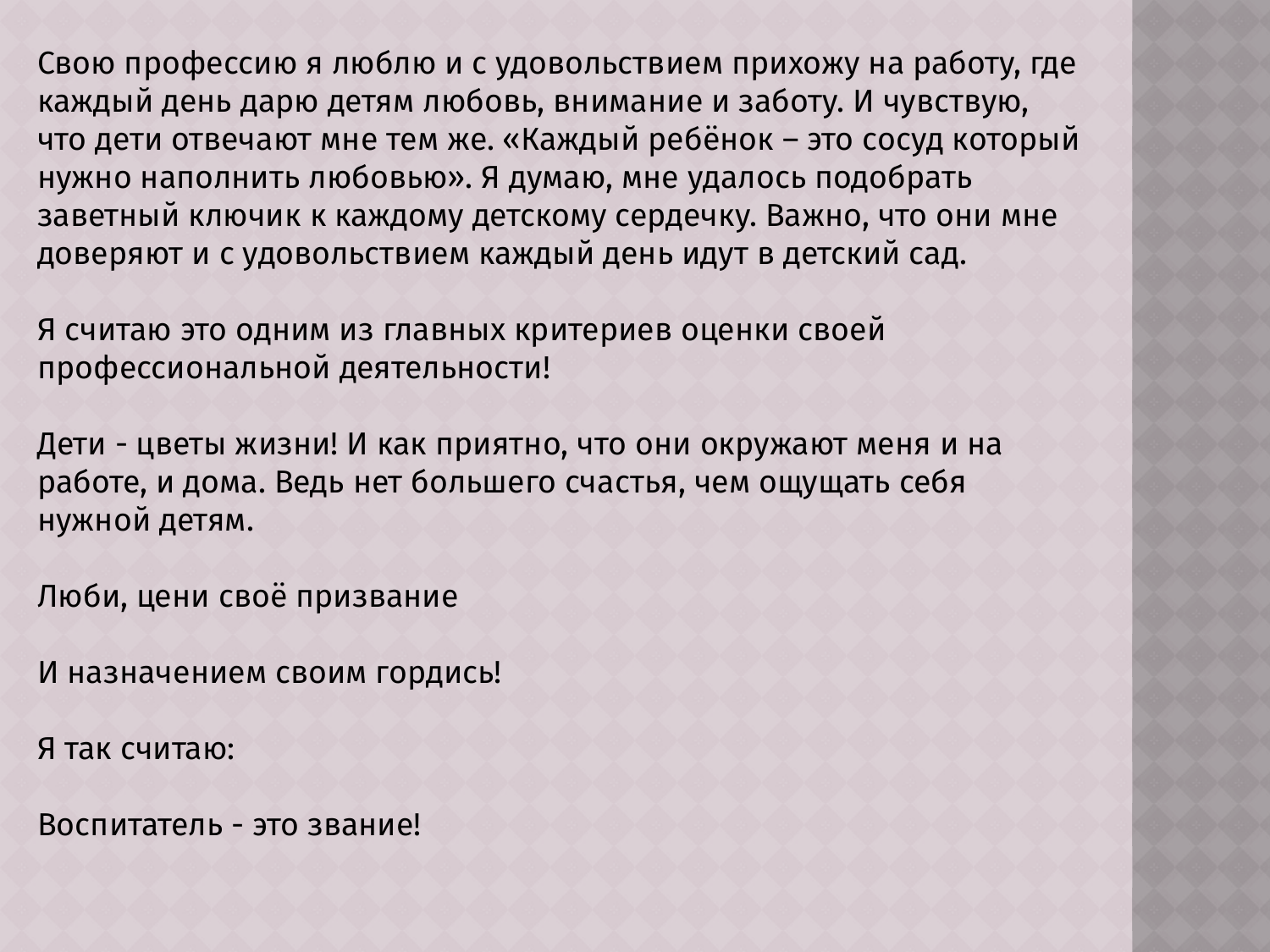

Свою профессию я люблю и с удовольствием прихожу на работу, где каждый день дарю детям любовь, внимание и заботу. И чувствую, что дети отвечают мне тем же. «Каждый ребёнок – это сосуд который нужно наполнить любовью». Я думаю, мне удалось подобрать заветный ключик к каждому детскому сердечку. Важно, что они мне доверяют и с удовольствием каждый день идут в детский сад.

Я считаю это одним из главных критериев оценки своей профессиональной деятельности!

Дети - цветы жизни! И как приятно, что они окружают меня и на работе, и дома. Ведь нет большего счастья, чем ощущать себя нужной детям.

Люби, цени своё призвание

И назначением своим гордись!

Я так считаю:

Воспитатель - это звание!